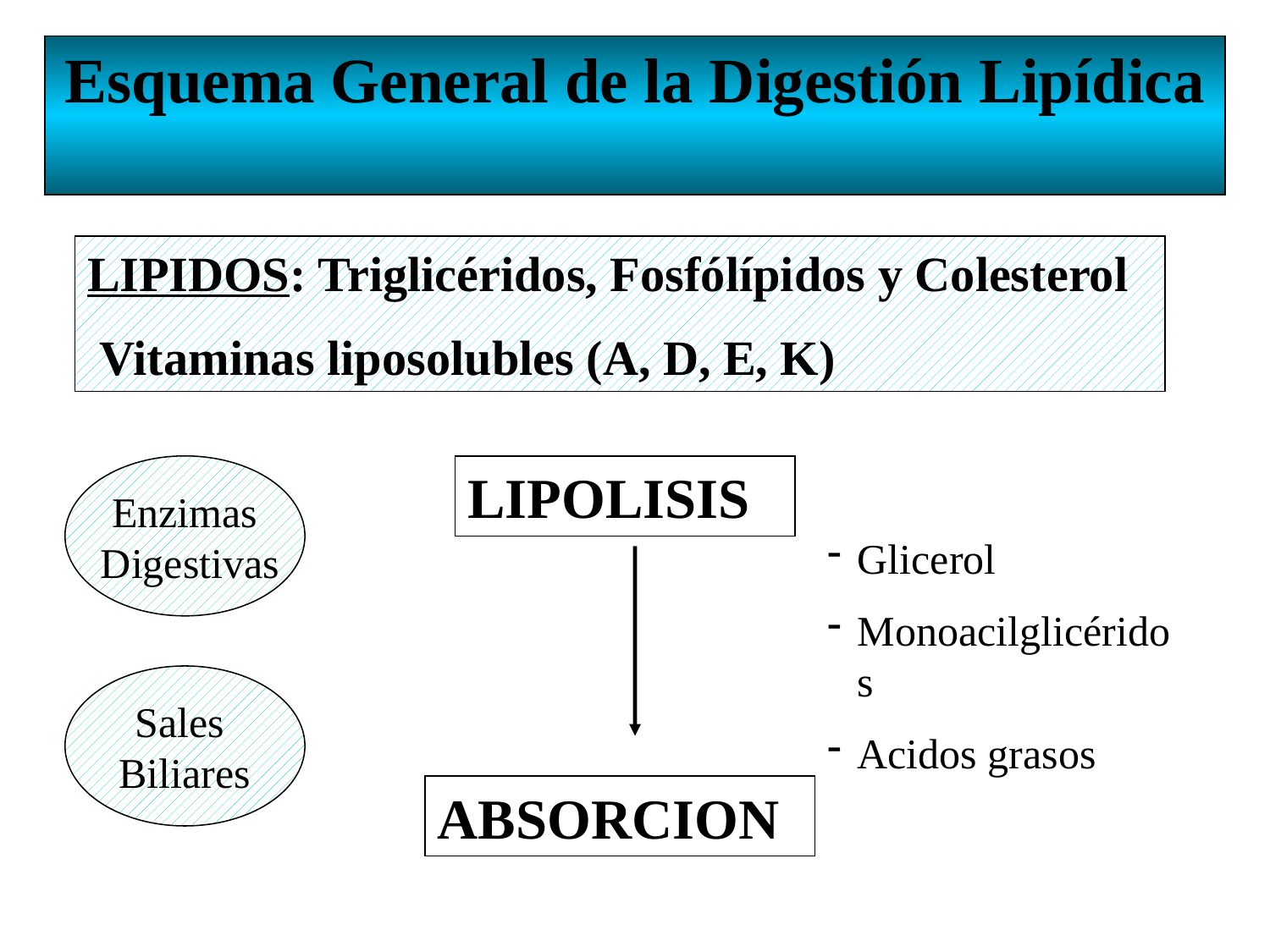

# Esquema General de la Digestión Lipídica
LIPIDOS: Triglicéridos, Fosfólípidos y Colesterol
 Vitaminas liposolubles (A, D, E, K)
Enzimas
 Digestivas
LIPOLISIS
Glicerol
Monoacilglicéridos
Acidos grasos

Sales
Biliares
ABSORCION